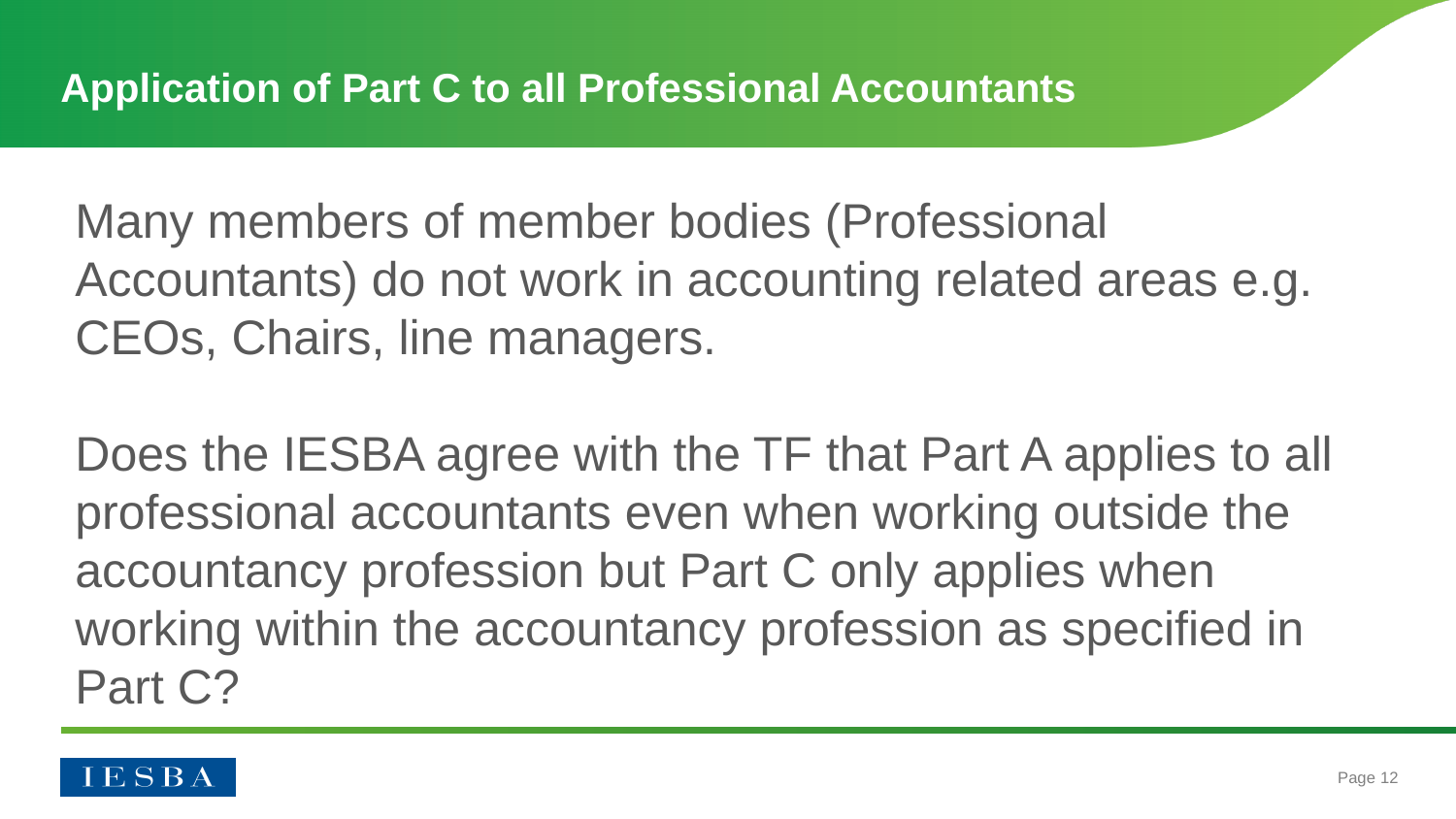

# Application of Part C to all Professional Accountants
Many members of member bodies (Professional Accountants) do not work in accounting related areas e.g. CEOs, Chairs, line managers.

Does the IESBA agree with the TF that Part A applies to all professional accountants even when working outside the accountancy profession but Part C only applies when working within the accountancy profession as specified in Part C?